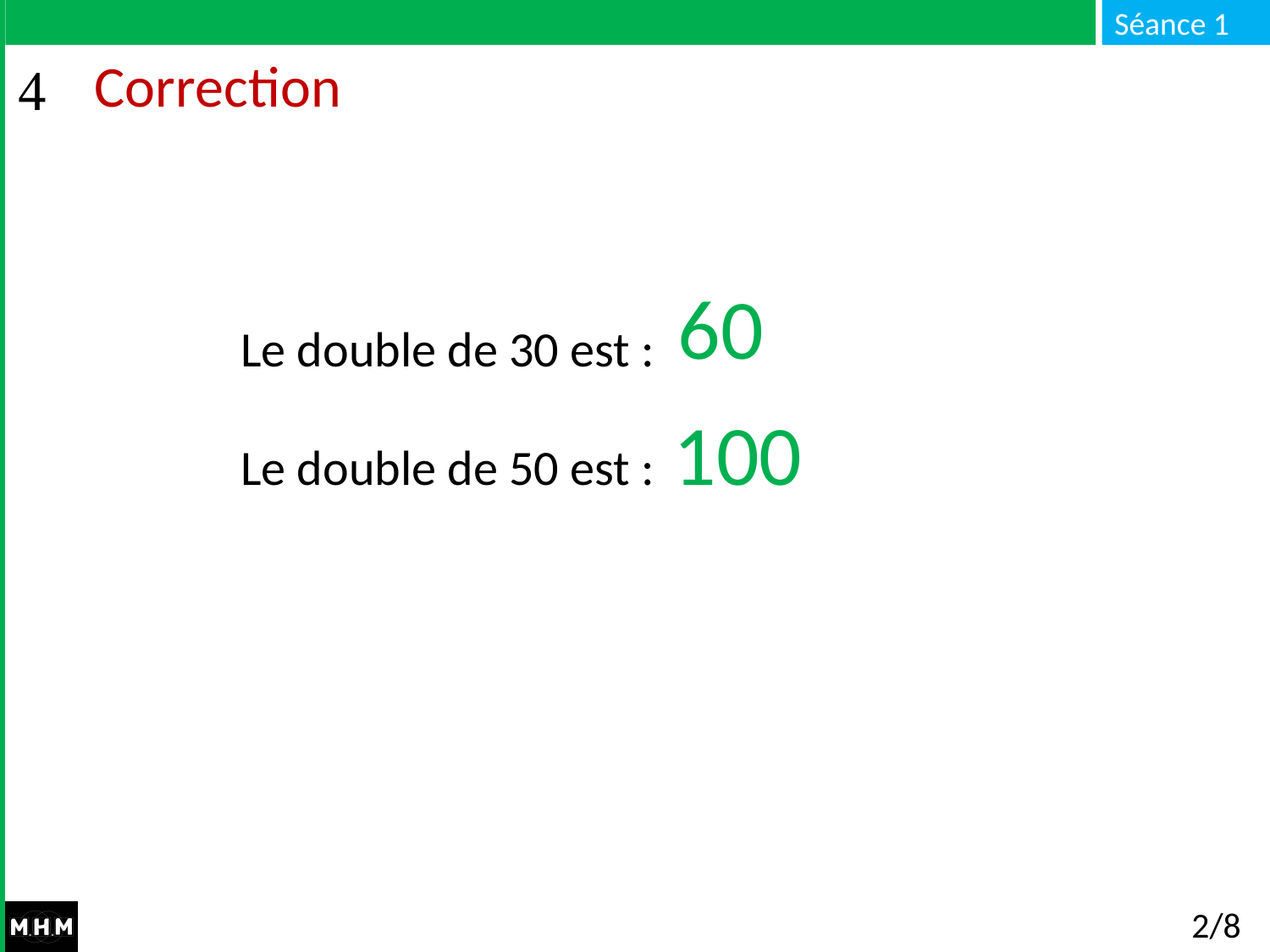

# Correction
Le double de 30 est : …
Le double de 50 est : …

60
100
2/8